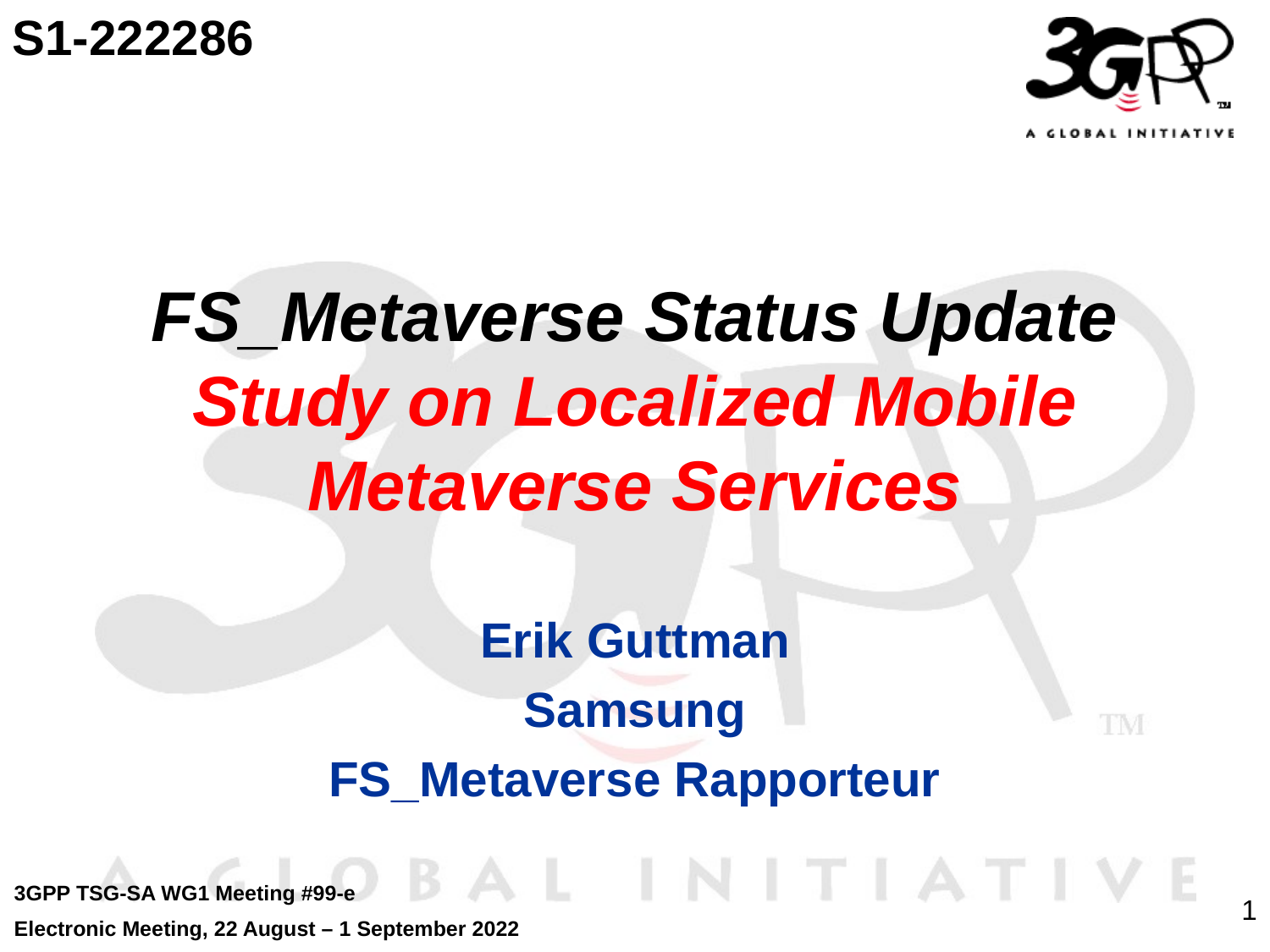

S1-222286
# FS_Metaverse Status Update Study on Localized Mobile Metaverse Services
Erik Guttman
Samsung
FS_Metaverse Rapporteur
3GPP TSG-SA WG1 Meeting #99-e
Electronic Meeting, 22 August – 1 September 2022
1